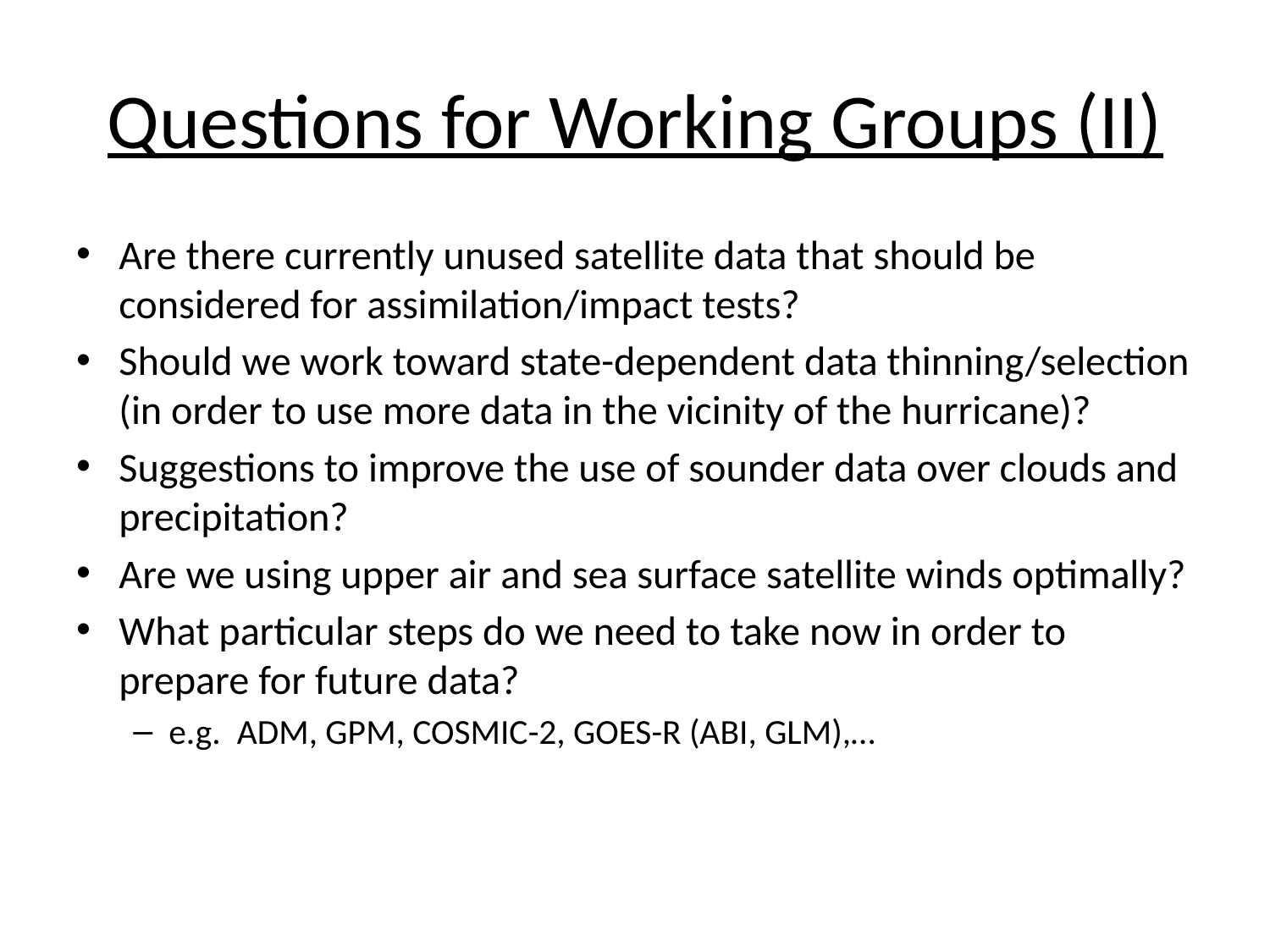

# Questions for Working Groups (II)
Are there currently unused satellite data that should be considered for assimilation/impact tests?
Should we work toward state-dependent data thinning/selection (in order to use more data in the vicinity of the hurricane)?
Suggestions to improve the use of sounder data over clouds and precipitation?
Are we using upper air and sea surface satellite winds optimally?
What particular steps do we need to take now in order to prepare for future data?
e.g.  ADM, GPM, COSMIC-2, GOES-R (ABI, GLM),…